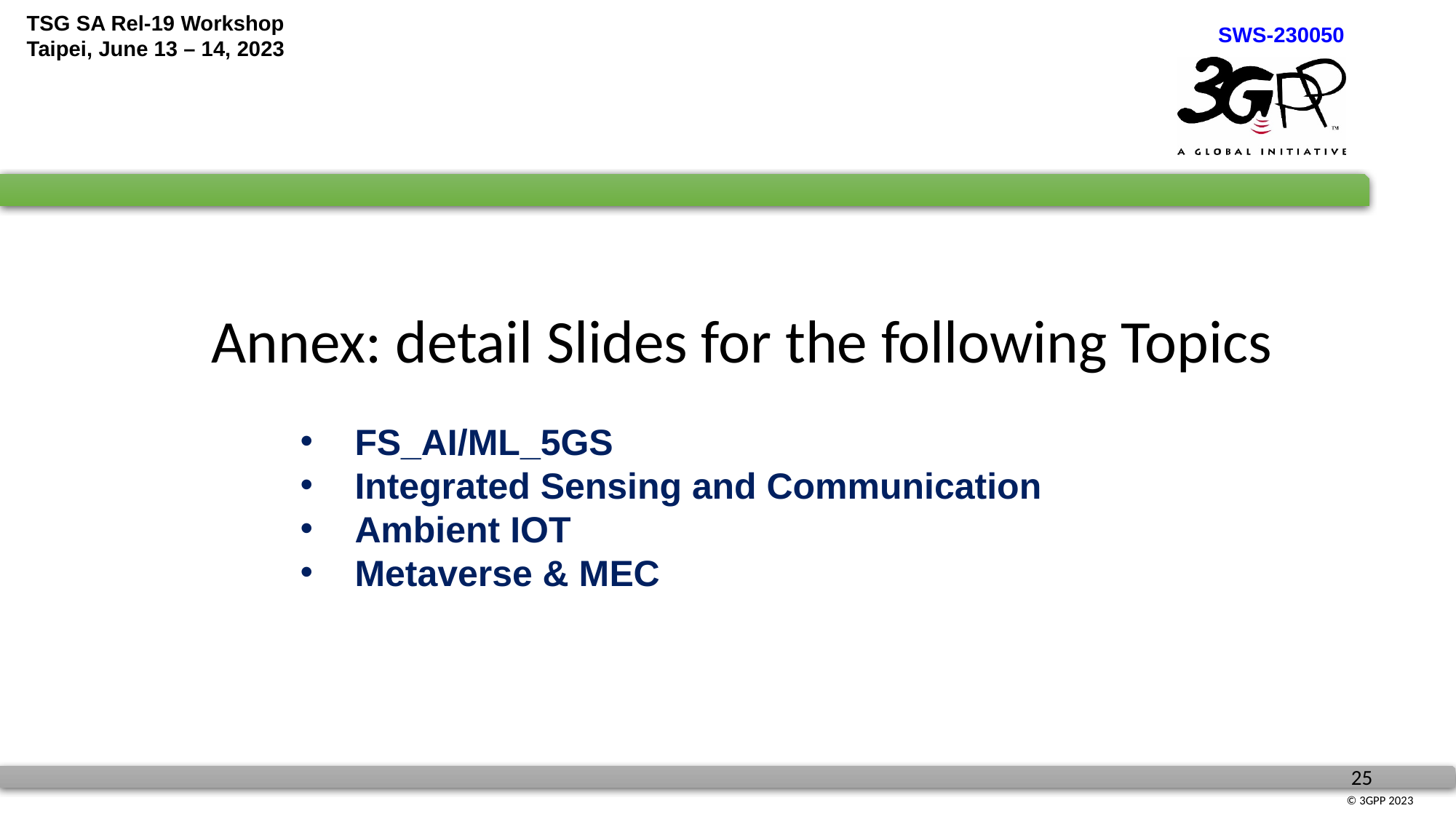

Annex: detail Slides for the following Topics

FS_AI/ML_5GS
Integrated Sensing and Communication
Ambient IOT
Metaverse & MEC